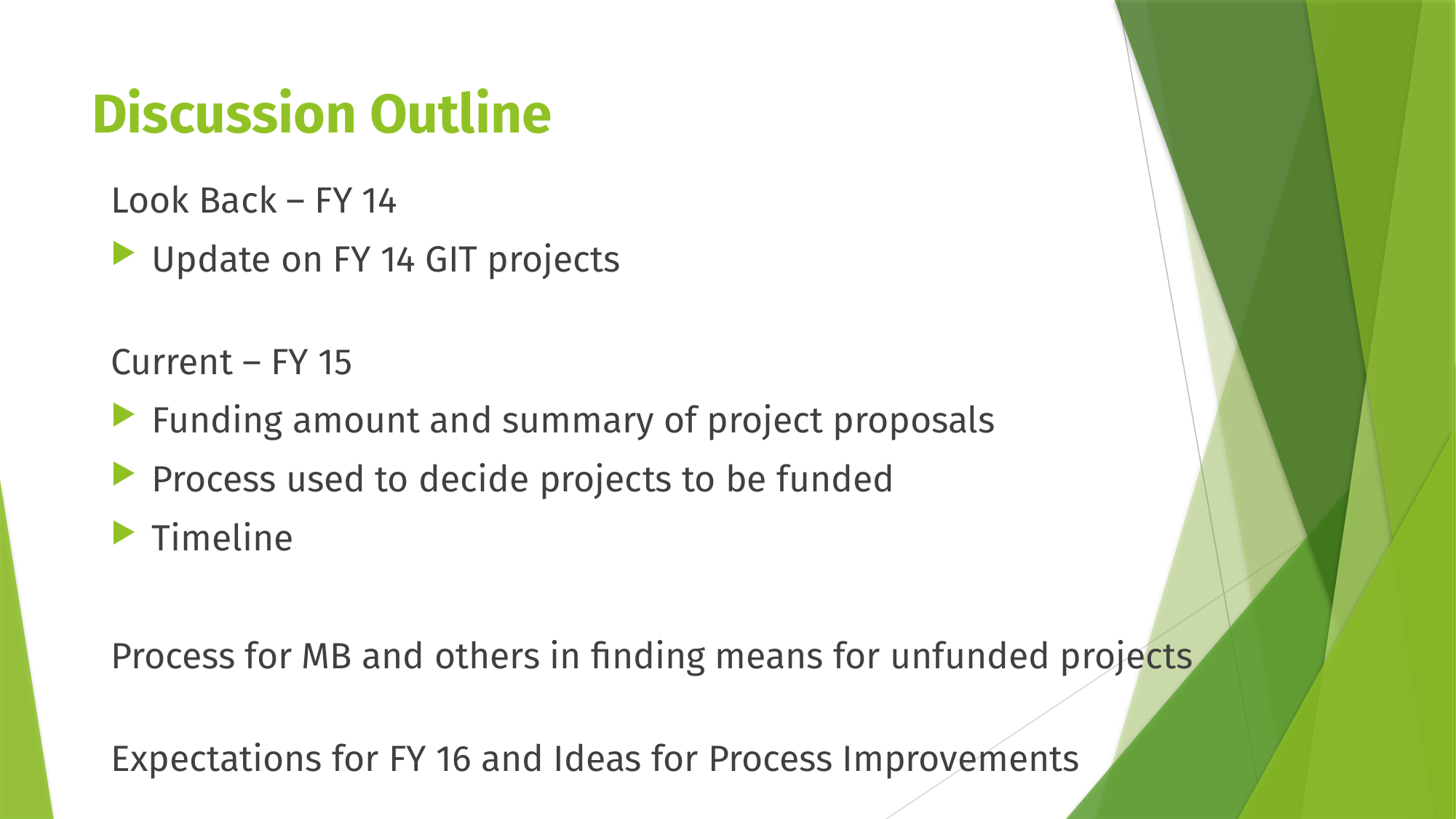

# Discussion Outline
Look Back – FY 14
Update on FY 14 GIT projects
Current – FY 15
Funding amount and summary of project proposals
Process used to decide projects to be funded
Timeline

Process for MB and others in finding means for unfunded projects
Expectations for FY 16 and Ideas for Process Improvements